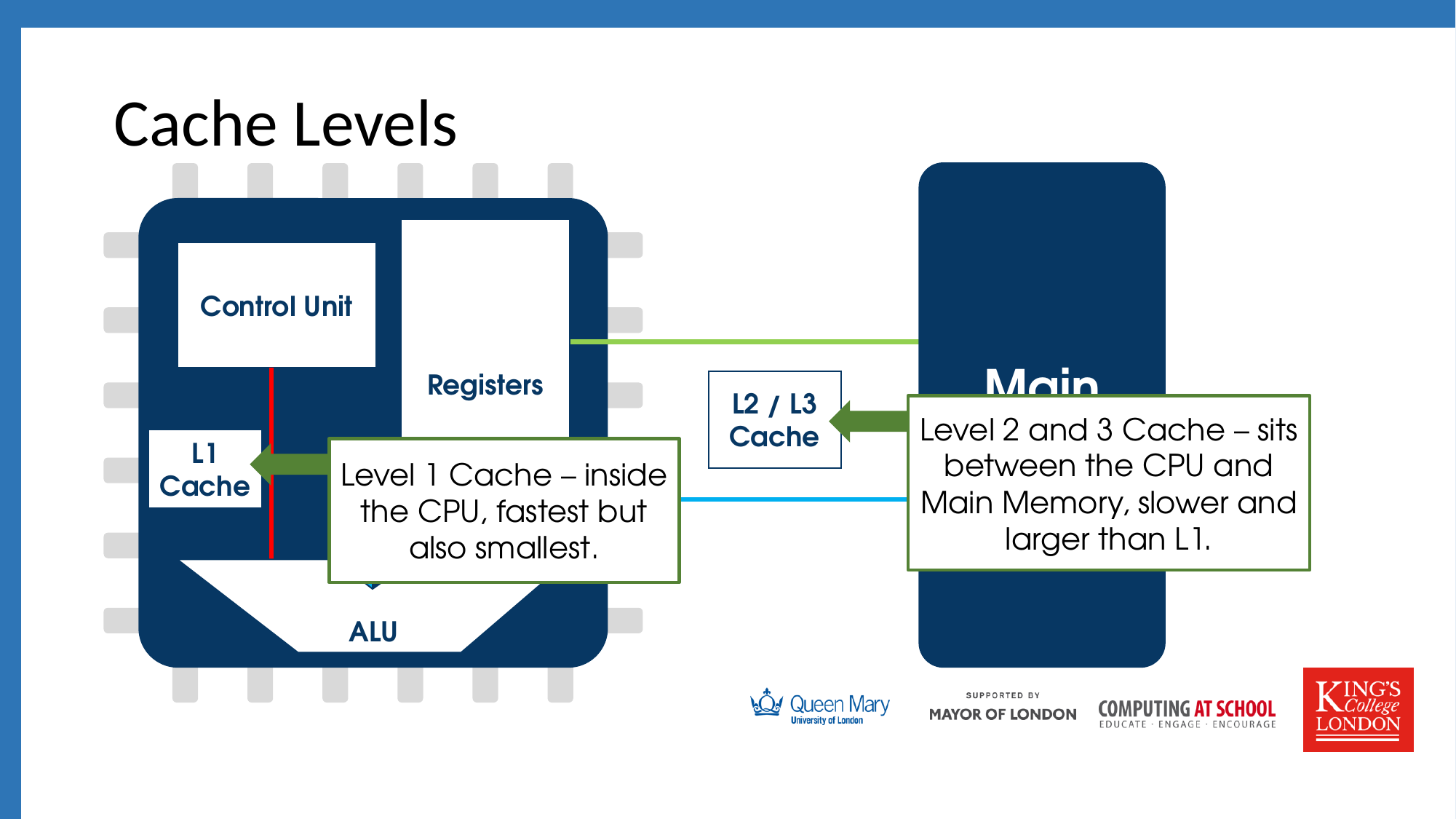

# Cache Levels

Main Memory
Registers
Control Unit
L2 / L3
Cache

Level 2 and 3 Cache – sits between the CPU and Main Memory, slower and larger than L1.
L1
Cache

Level 1 Cache – inside the CPU, fastest but also smallest.
ALU